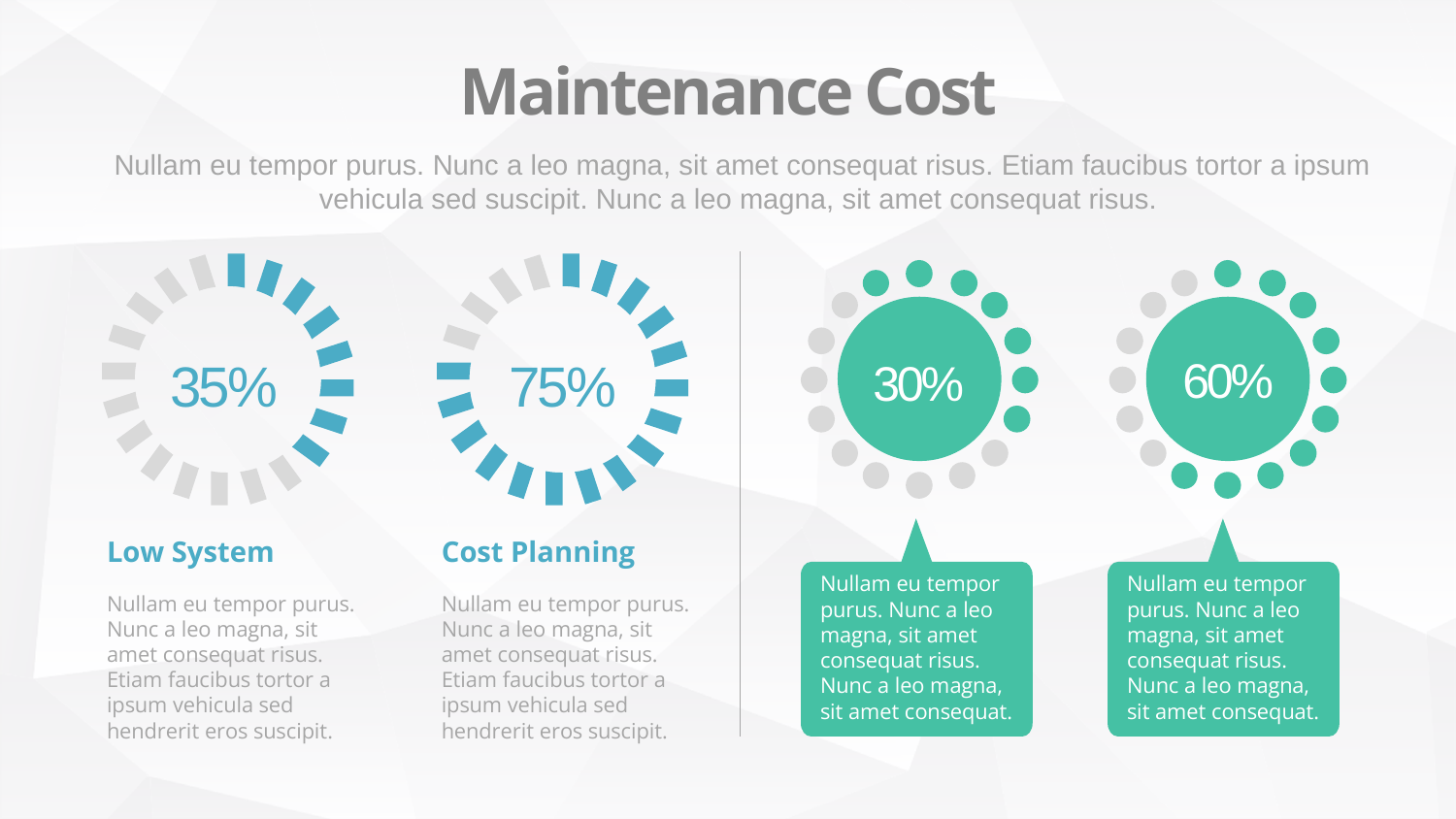

Maintenance Cost
Nullam eu tempor purus. Nunc a leo magna, sit amet consequat risus. Etiam faucibus tortor a ipsum vehicula sed suscipit. Nunc a leo magna, sit amet consequat risus.

60%
35%
75%
30%

Low System

Nullam eu tempor purus. Nunc a leo magna, sit amet consequat risus. Etiam faucibus tortor a ipsum vehicula sed hendrerit eros suscipit.
Cost Planning

Nullam eu tempor purus. Nunc a leo magna, sit amet consequat risus. Etiam faucibus tortor a ipsum vehicula sed hendrerit eros suscipit.
Nullam eu tempor purus. Nunc a leo magna, sit amet consequat risus. Nunc a leo magna, sit amet consequat.
Nullam eu tempor purus. Nunc a leo magna, sit amet consequat risus. Nunc a leo magna, sit amet consequat.